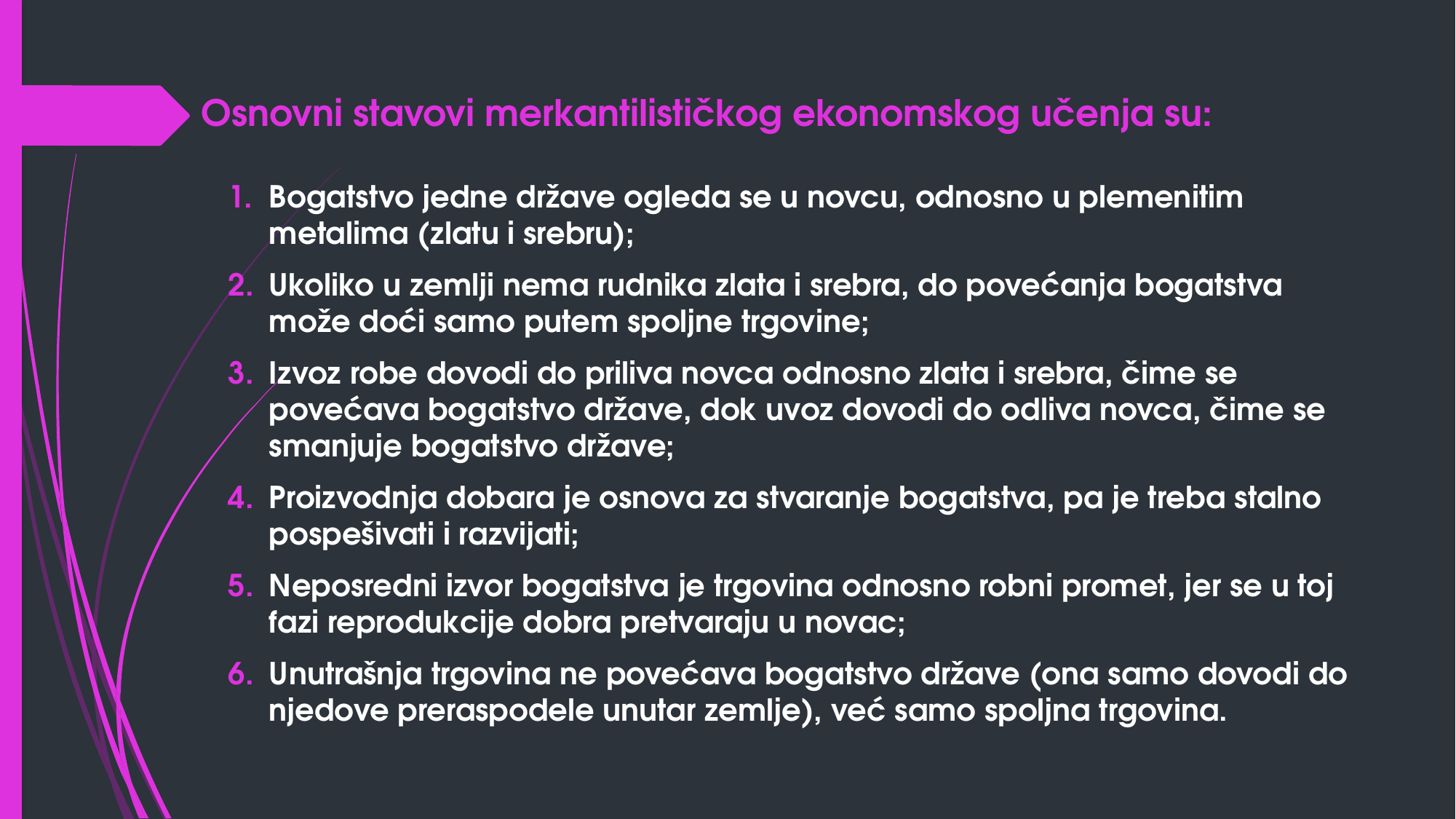

# Osnovni stavovi merkantilističkog ekonomskog učenja su:
Bogatstvo jedne države ogleda se u novcu, odnosno u plemenitim metalima (zlatu i srebru);
Ukoliko u zemlji nema rudnika zlata i srebra, do povećanja bogatstva može doći samo putem spoljne trgovine;
Izvoz robe dovodi do priliva novca odnosno zlata i srebra, čime se povećava bogatstvo države, dok uvoz dovodi do odliva novca, čime se smanjuje bogatstvo države;
Proizvodnja dobara je osnova za stvaranje bogatstva, pa je treba stalno pospešivati i razvijati;
Neposredni izvor bogatstva je trgovina odnosno robni promet, jer se u toj fazi reprodukcije dobra pretvaraju u novac;
Unutrašnja trgovina ne povećava bogatstvo države (ona samo dovodi do njedove preraspodele unutar zemlje), već samo spoljna trgovina.